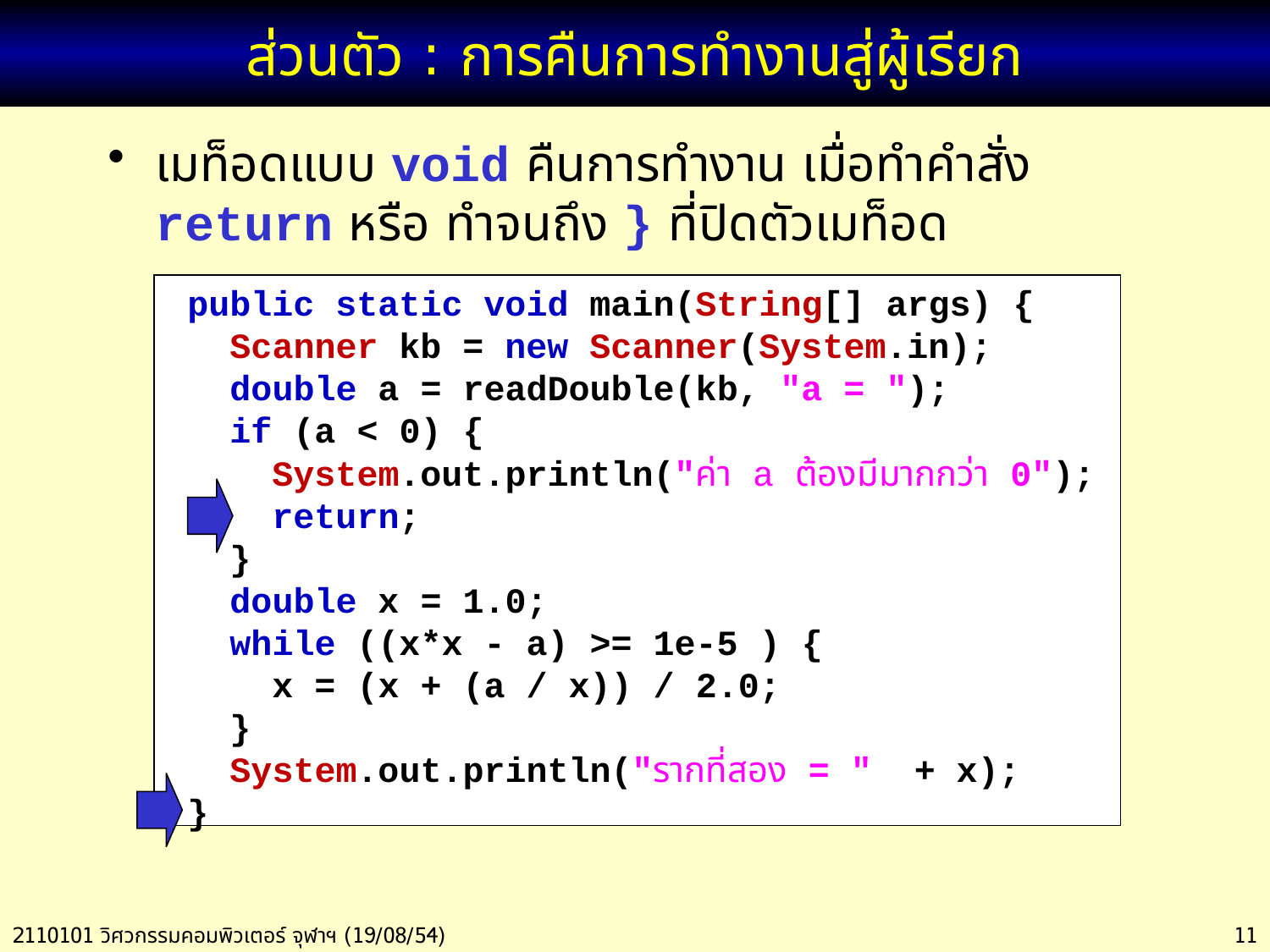

# ส่วนตัว : การคืนการทำงานสู่ผู้เรียก
เมท็อดแบบ void คืนการทำงาน เมื่อทำคำสั่ง return หรือ ทำจนถึง } ที่ปิดตัวเมท็อด
 public static void main(String[] args) {
   Scanner kb = new Scanner(System.in);
   double a = readDouble(kb, "a = ");
   if (a < 0) {
     System.out.println("ค่า a ต้องมีมากกว่า 0");
     return;
   }
   double x = 1.0;
   while ((x*x - a) >= 1e-5 ) {
     x = (x + (a / x)) / 2.0;
   }
   System.out.println("รากที่สอง = "  + x);
 }